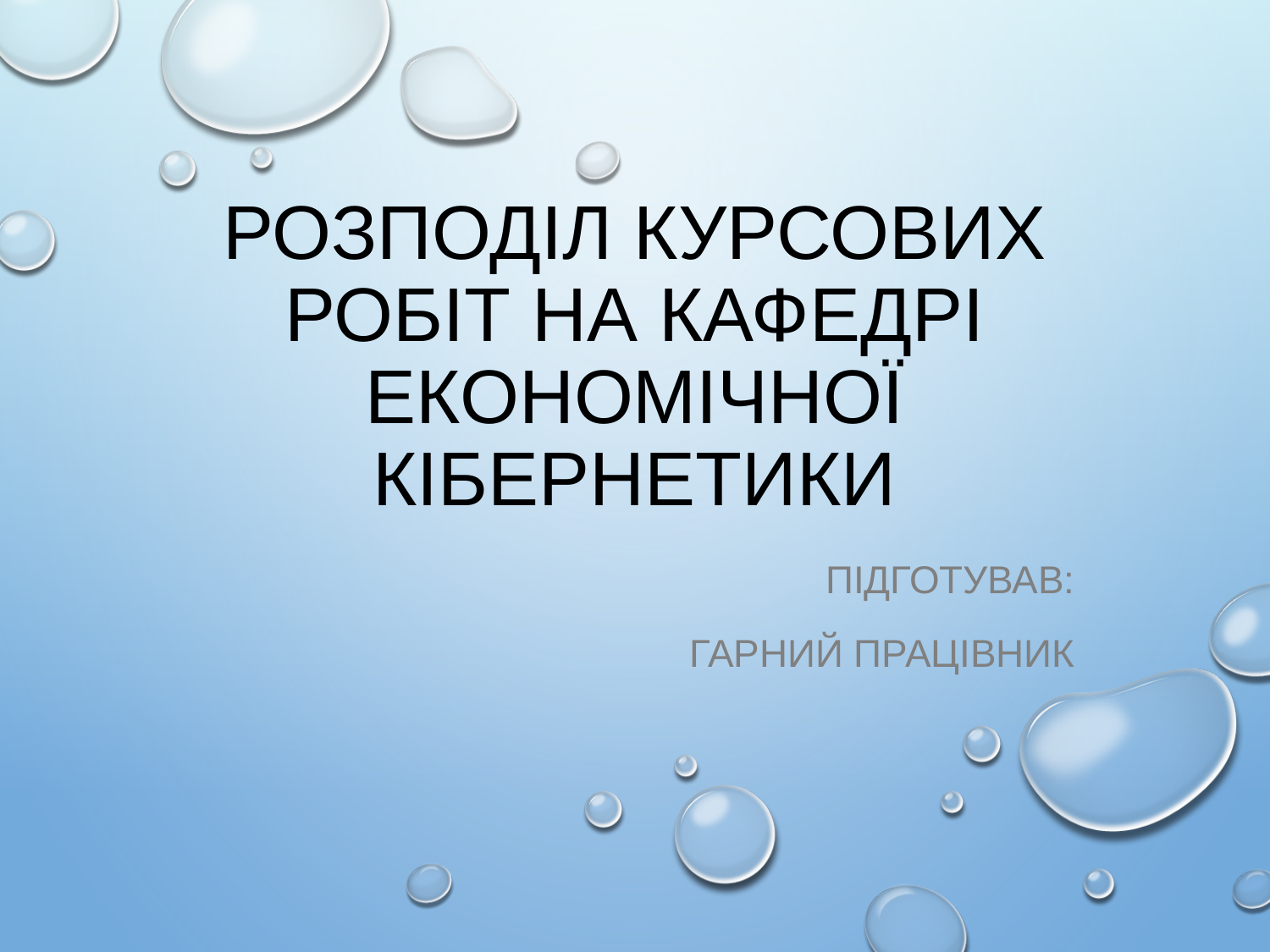

# Розподіл курсових робіт на кафедрі економічної кібернетики
Підготував:
Гарний працівник